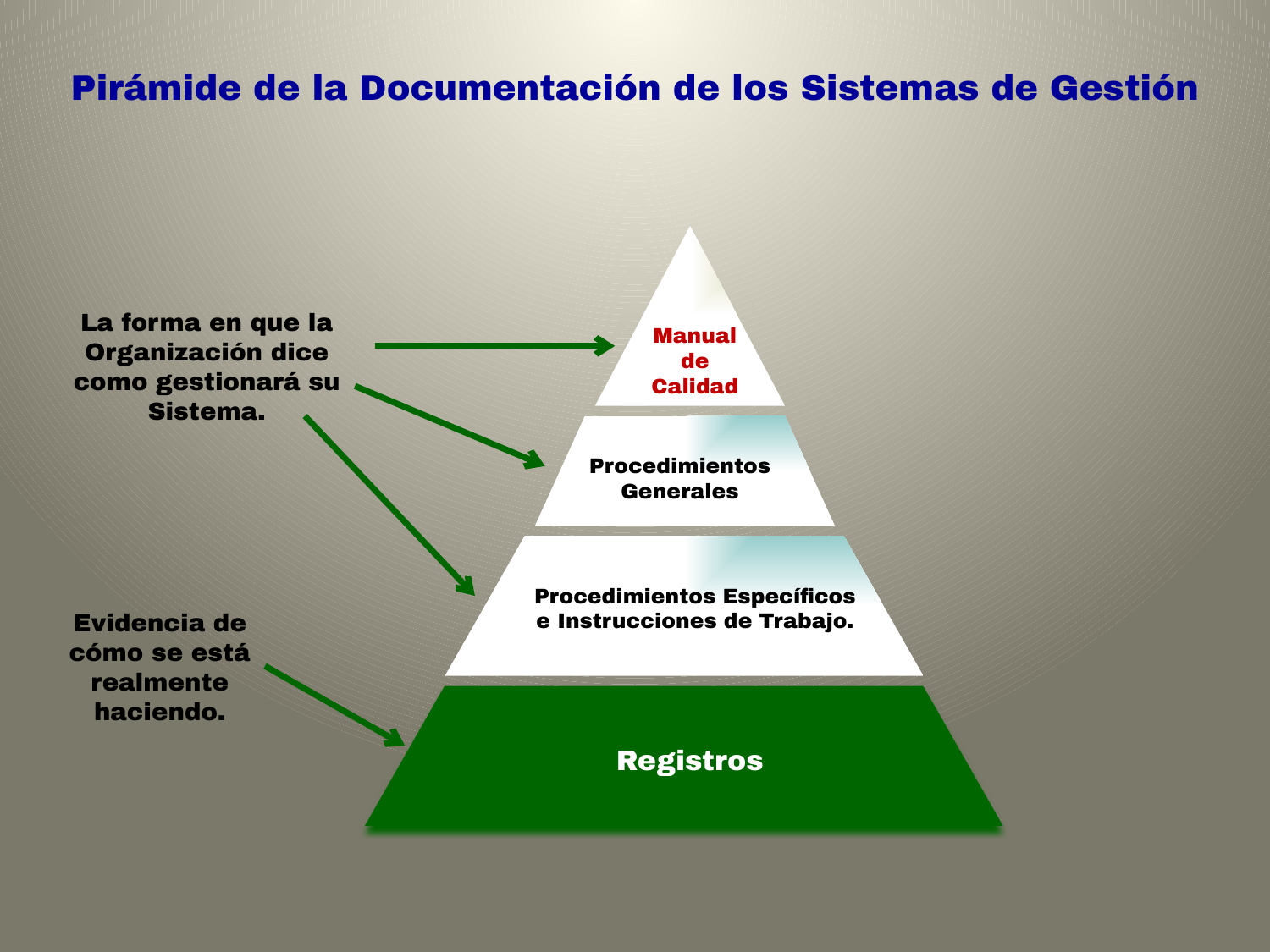

Pirámide de la Documentación de los Sistemas de Gestión

La forma en que la Organización dice como gestionará su Sistema.
Manual de Calidad

Procedimientos Generales

Procedimientos Específicos e Instrucciones de Trabajo.
Evidencia de cómo se está realmente haciendo.

Registros